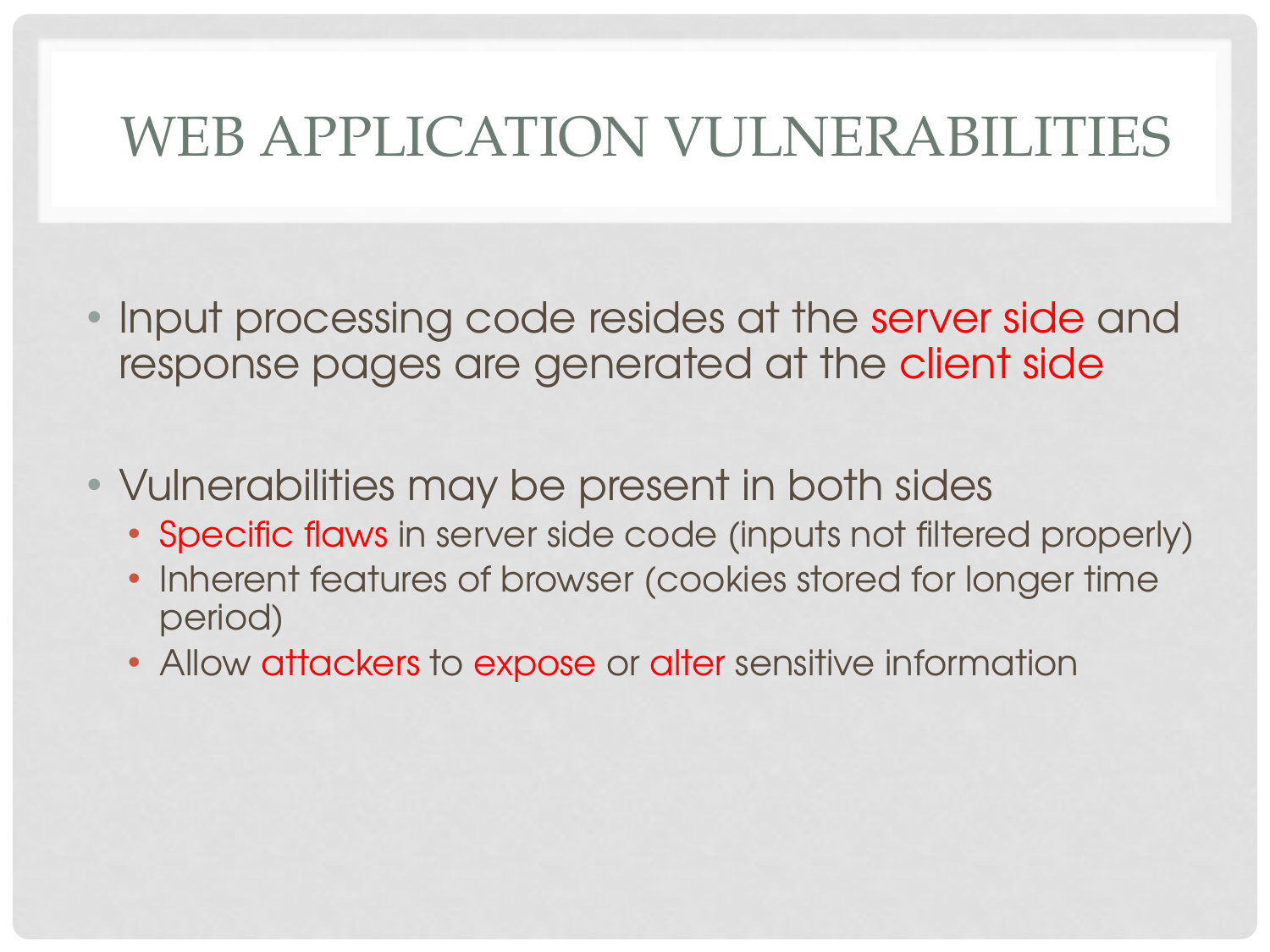

Web application vulnerabilities
Input processing code resides at the server side and response pages are generated at the client side

Vulnerabilities may be present in both sides
Specific flaws in server side code (inputs not filtered properly)
Inherent features of browser (cookies stored for longer time period)
Allow attackers to expose or alter sensitive information